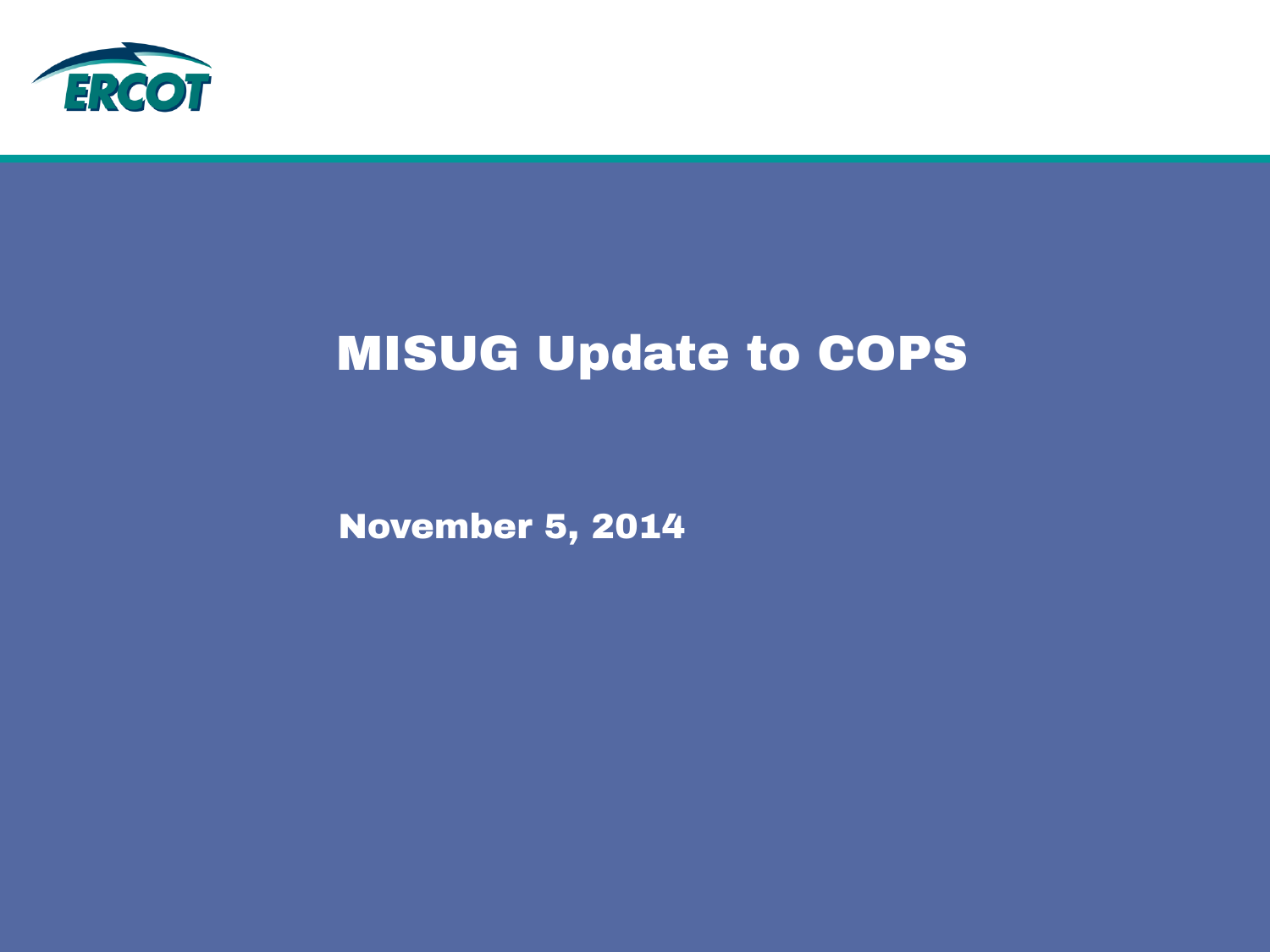

# MISUG Update to COPS
November 5, 2014